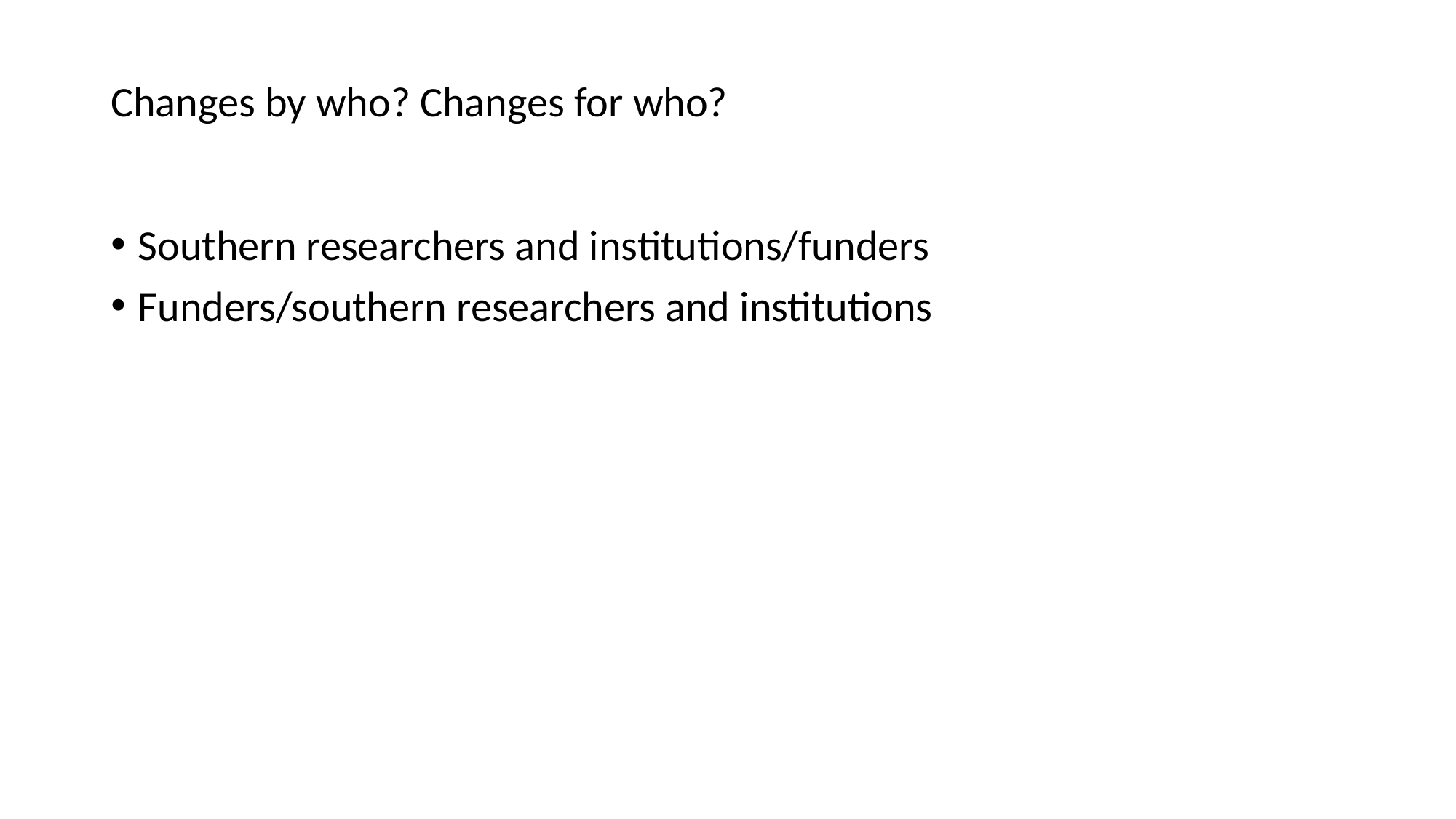

# Changes by who? Changes for who?
Southern researchers and institutions/funders
Funders/southern researchers and institutions